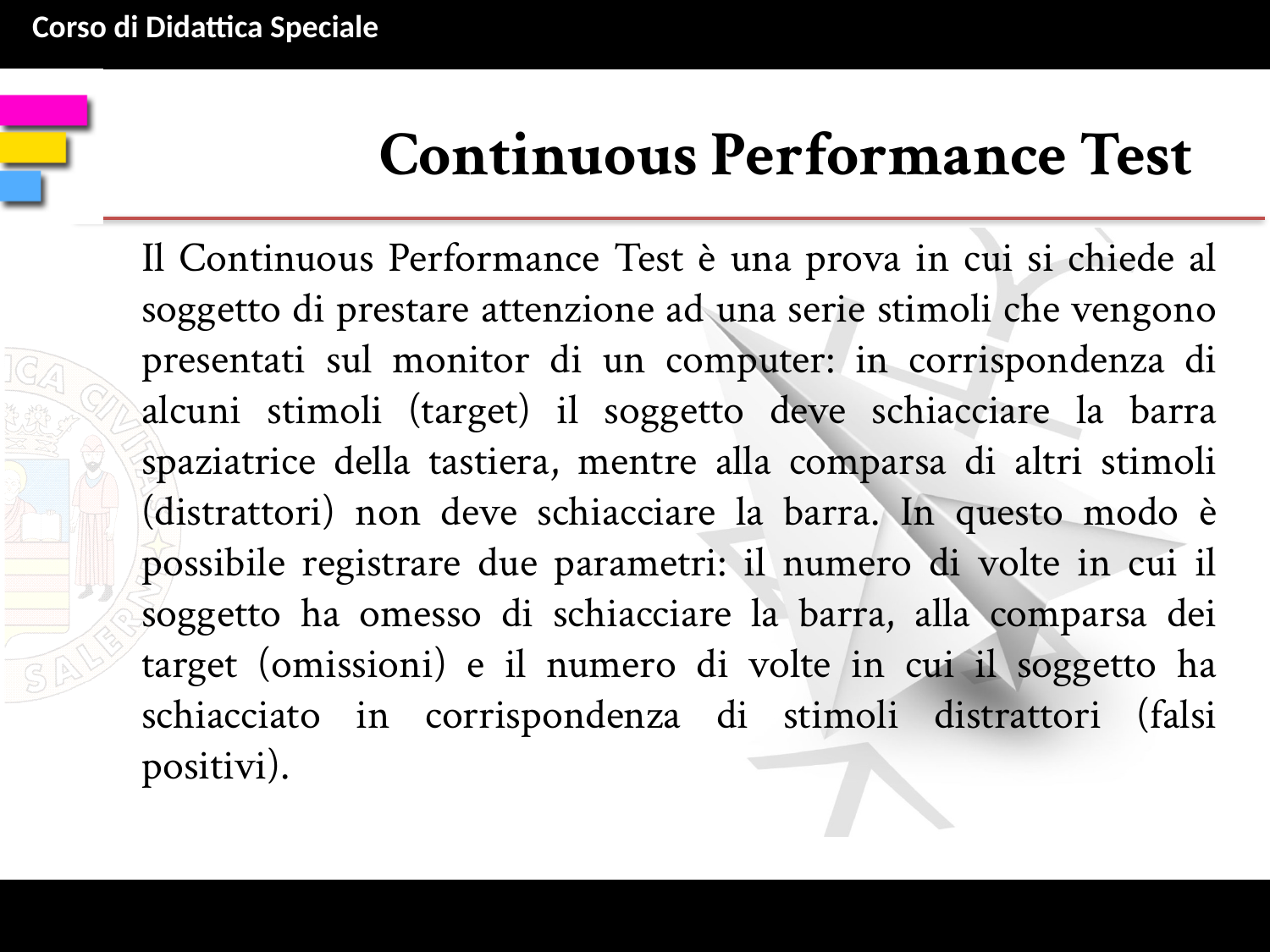

# Continuous Performance Test
Il Continuous Performance Test è una prova in cui si chiede al soggetto di prestare attenzione ad una serie stimoli che vengono presentati sul monitor di un computer: in corrispondenza di alcuni stimoli (target) il soggetto deve schiacciare la barra spaziatrice della tastiera, mentre alla comparsa di altri stimoli (distrattori) non deve schiacciare la barra. In questo modo è possibile registrare due parametri: il numero di volte in cui il soggetto ha omesso di schiacciare la barra, alla comparsa dei target (omissioni) e il numero di volte in cui il soggetto ha schiacciato in corrispondenza di stimoli distrattori (falsi positivi).